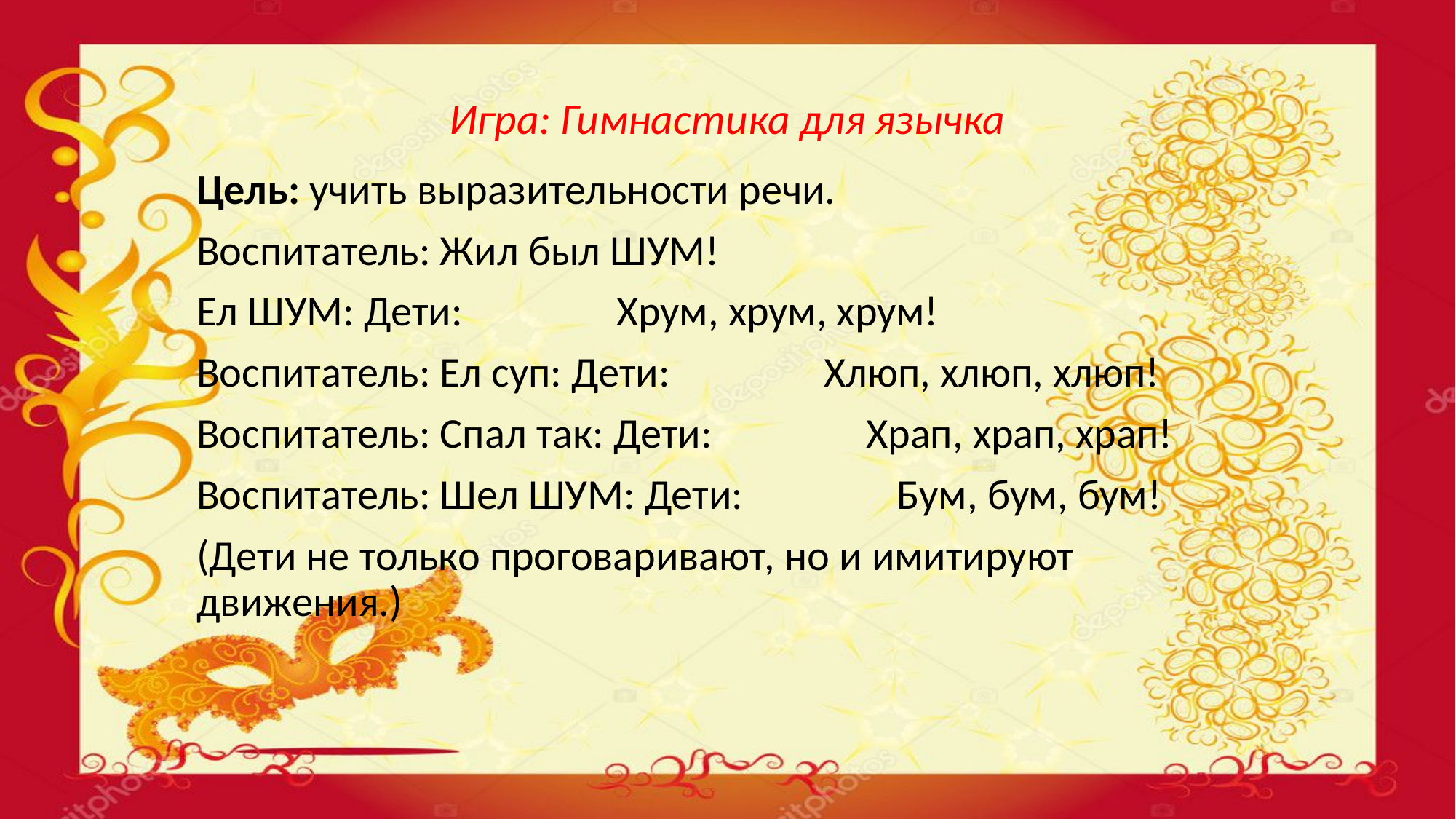

# Игра: Гимнастика для язычка
Цель: учить выразительности речи.
Воспитатель: Жил был ШУМ!
Ел ШУМ: Дети:                Хрум, хрум, хрум!
Воспитатель: Ел суп: Дети:                Хлюп, хлюп, хлюп!
Воспитатель: Спал так: Дети:                Храп, храп, храп!
Воспитатель: Шел ШУМ: Дети:                Бум, бум, бум!
(Дети не только проговаривают, но и имитируют движения.)